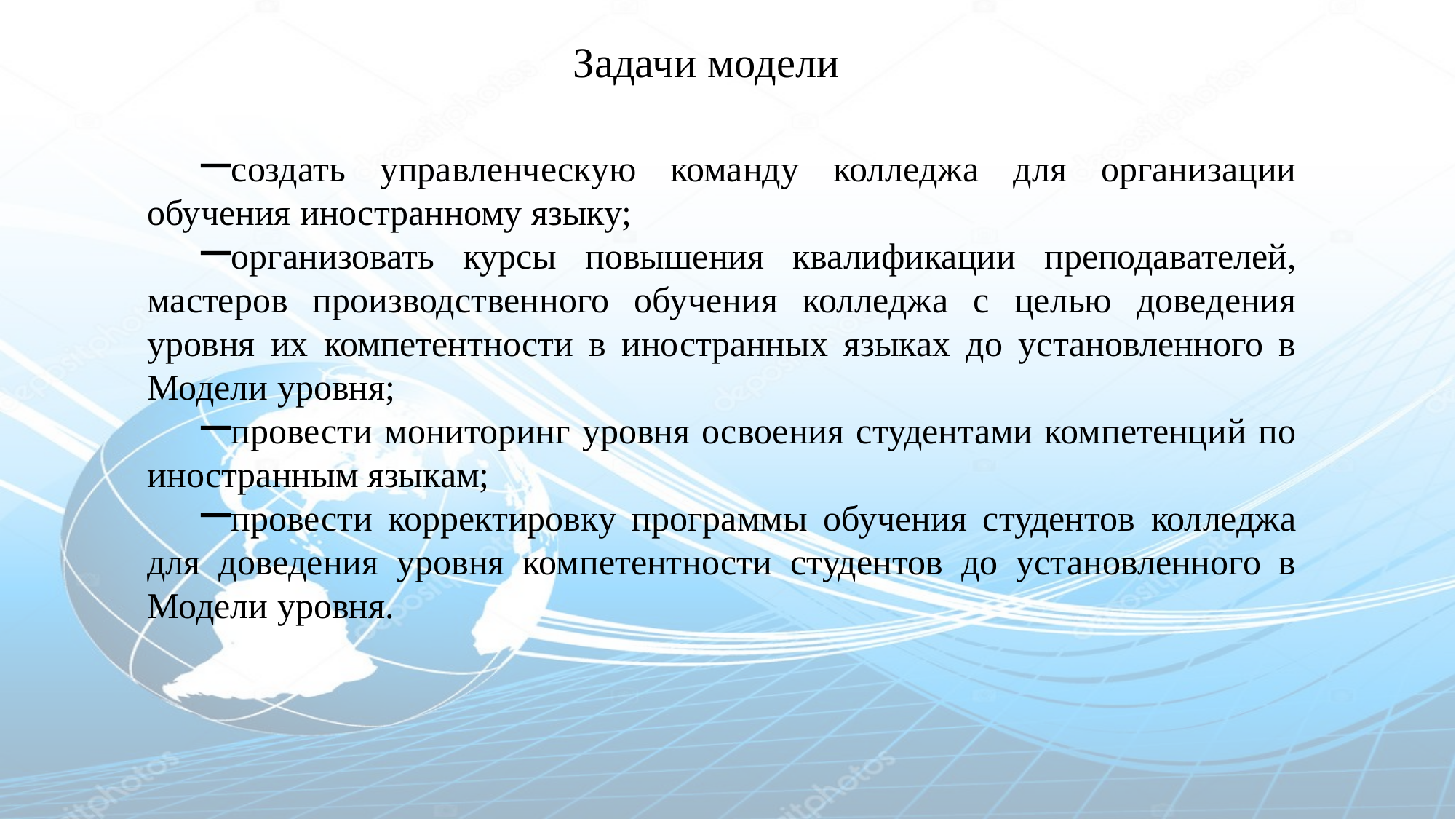

# Задачи модели
создать управленческую команду колледжа для организации обучения иностранному языку;
организовать курсы повышения квалификации преподавателей, мастеров производственного обучения колледжа с целью доведения уровня их компетентности в иностранных языках до установленного в Модели уровня;
провести мониторинг уровня освоения студентами компетенций по иностранным языкам;
провести корректировку программы обучения студентов колледжа для доведения уровня компетентности студентов до установленного в Модели уровня.